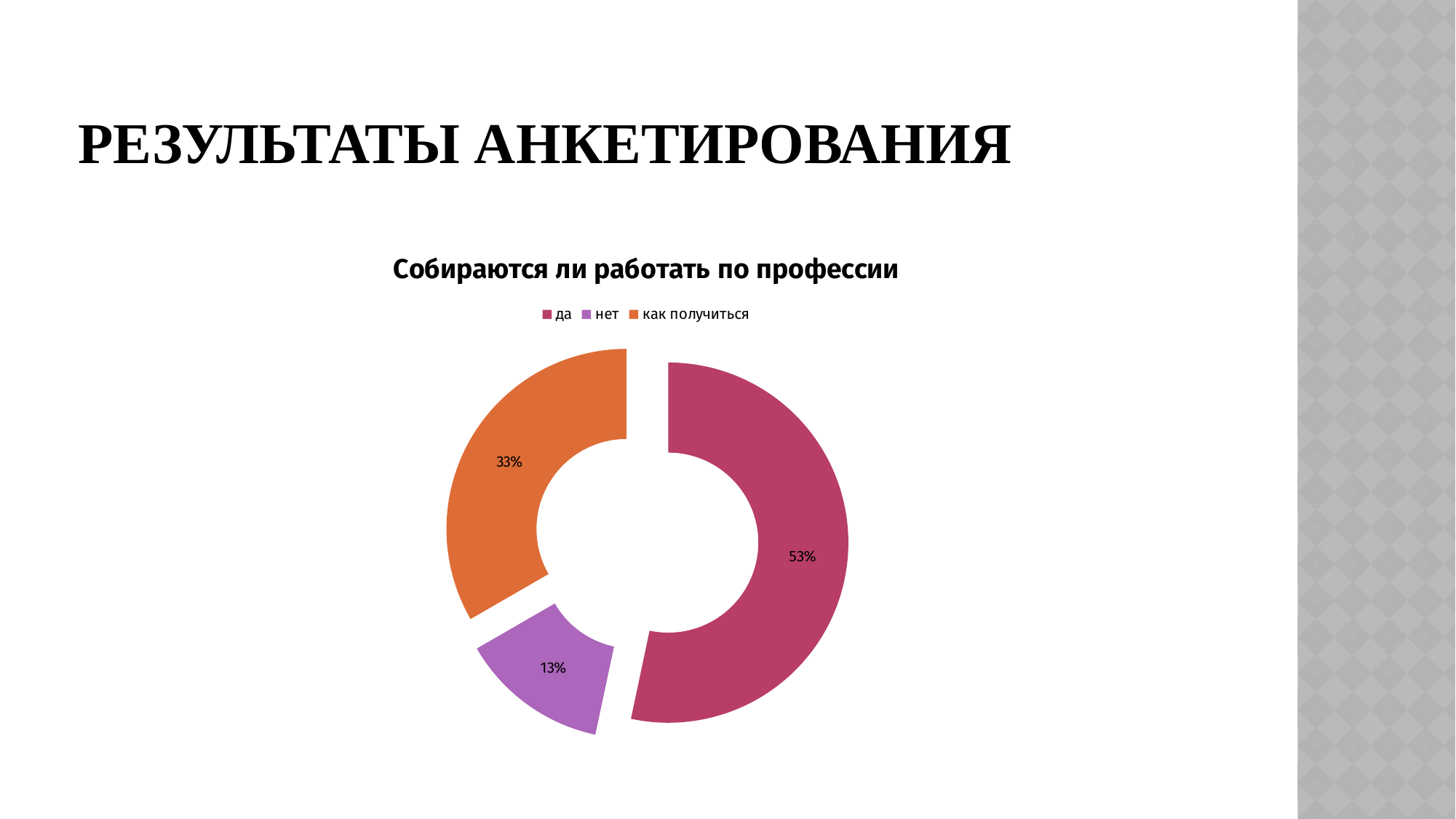

# Результаты анкетирования

### Chart: Собираются ли работать по профессии

| Category |  |
|---|---|
| да | 8.0 |
| нет | 2.0 |
| как получиться | 5.0 |